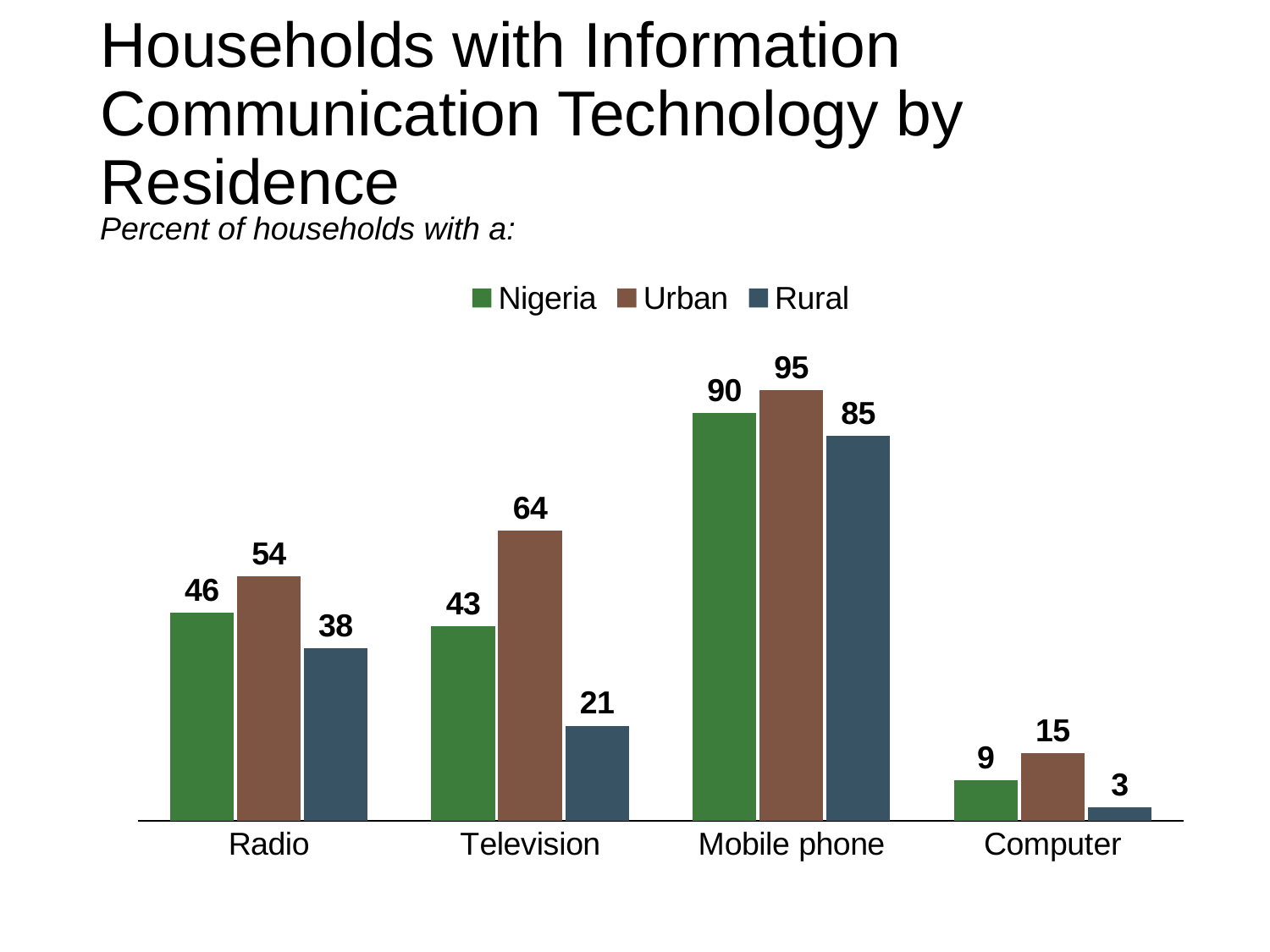

# Households with Information Communication Technology by Residence
Percent of households with a:

### Chart

| Category | Nigeria | Urban | Rural |
|---|---|---|---|
| Radio | 46.0 | 54.0 | 38.0 |
| Television | 43.0 | 64.0 | 21.0 |
| Mobile phone | 90.0 | 95.0 | 85.0 |
| Computer | 9.0 | 15.0 | 3.0 |